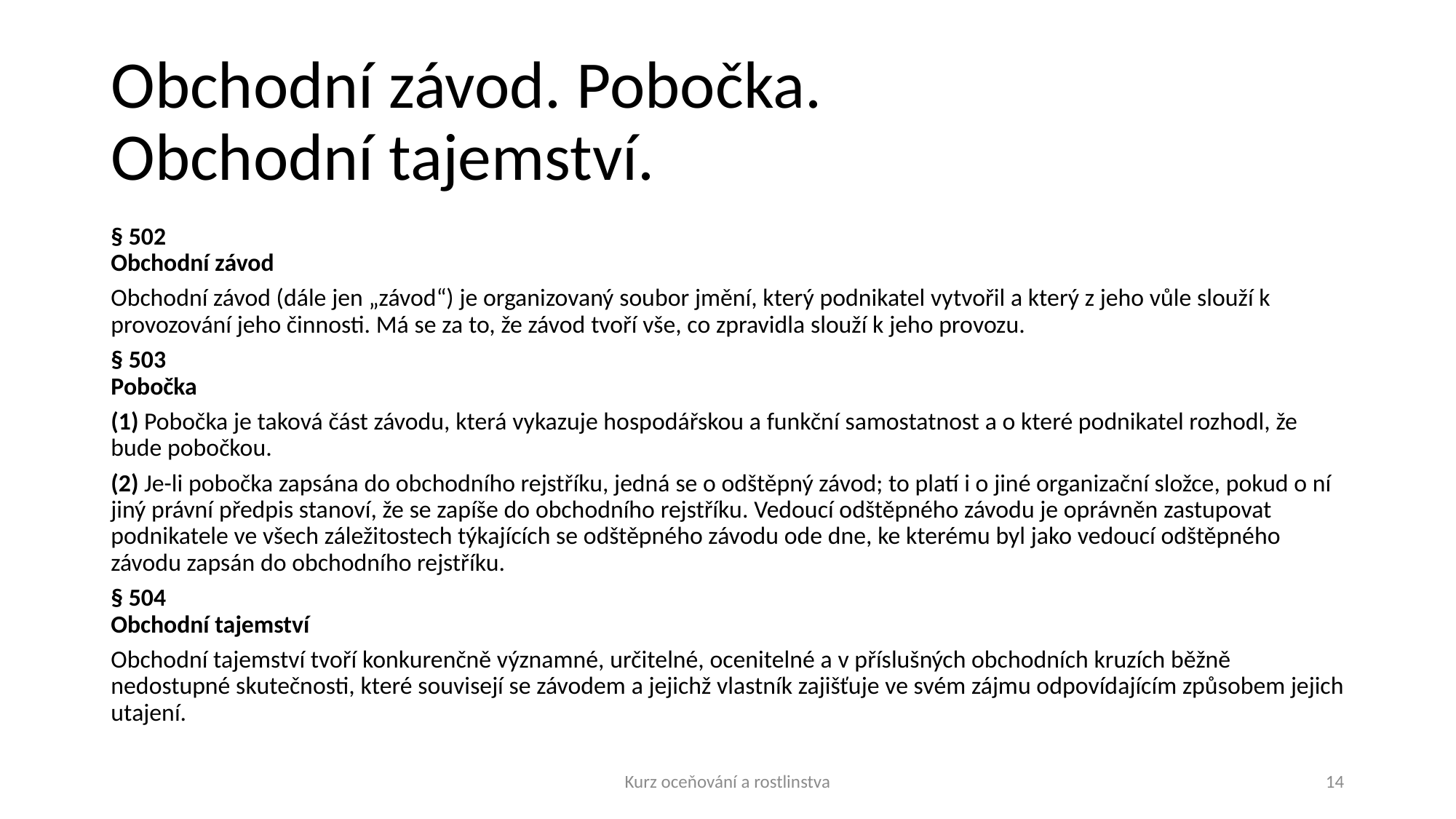

# Obchodní závod. Pobočka. Obchodní tajemství.
§ 502
Obchodní závod
Obchodní závod (dále jen „závod“) je organizovaný soubor jmění, který podnikatel vytvořil a který z jeho vůle slouží k provozování jeho činnosti. Má se za to, že závod tvoří vše, co zpravidla slouží k jeho provozu.
§ 503
Pobočka
(1) Pobočka je taková část závodu, která vykazuje hospodářskou a funkční samostatnost a o které podnikatel rozhodl, že bude pobočkou.
(2) Je-li pobočka zapsána do obchodního rejstříku, jedná se o odštěpný závod; to platí i o jiné organizační složce, pokud o ní jiný právní předpis stanoví, že se zapíše do obchodního rejstříku. Vedoucí odštěpného závodu je oprávněn zastupovat podnikatele ve všech záležitostech týkajících se odštěpného závodu ode dne, ke kterému byl jako vedoucí odštěpného závodu zapsán do obchodního rejstříku.
§ 504
Obchodní tajemství
Obchodní tajemství tvoří konkurenčně významné, určitelné, ocenitelné a v příslušných obchodních kruzích běžně nedostupné skutečnosti, které souvisejí se závodem a jejichž vlastník zajišťuje ve svém zájmu odpovídajícím způsobem jejich utajení.

Kurz oceňování a rostlinstva
14